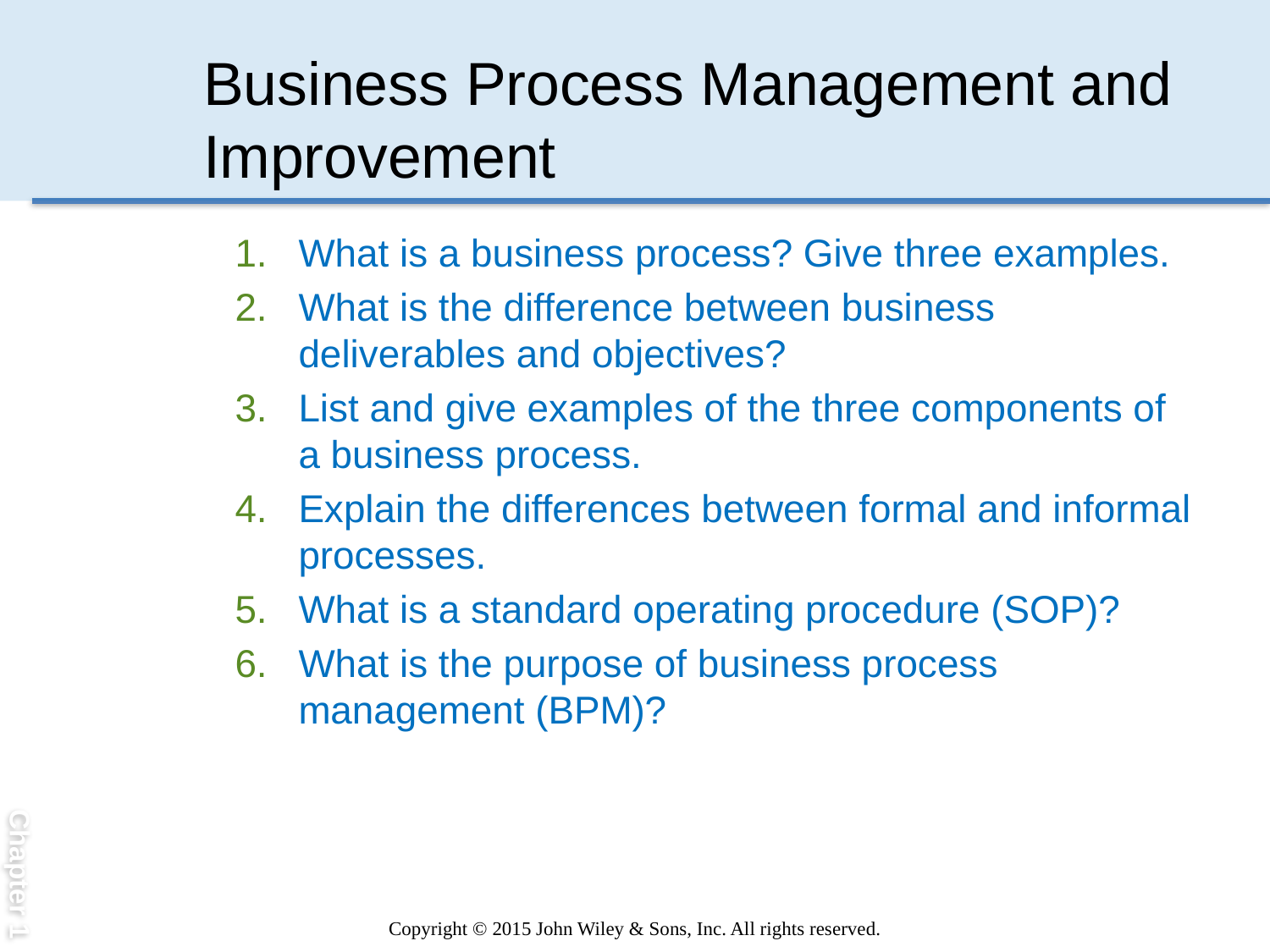

Chapter 1
# Business Process Management and Improvement
What is a business process? Give three examples.
What is the difference between business deliverables and objectives?
List and give examples of the three components of a business process.
Explain the differences between formal and informal processes.
What is a standard operating procedure (SOP)?
What is the purpose of business process management (BPM)?